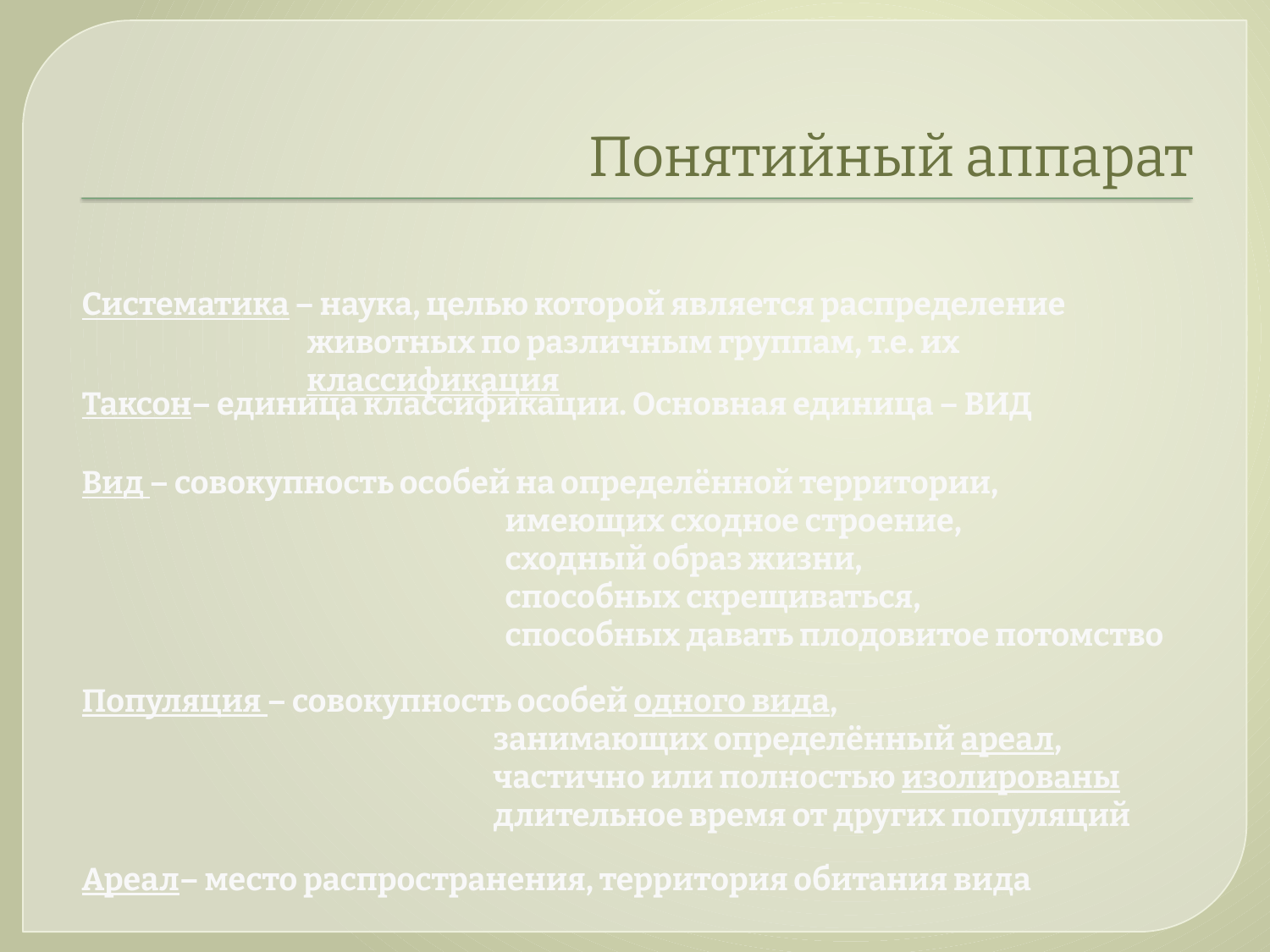

# Понятийный аппарат
Систематика – наука, целью которой является распределение животных по различным группам, т.е. их классификация
Таксон– единица классификации. Основная единица – ВИД
Вид – совокупность особей на определённой территории,
имеющих сходное строение,
сходный образ жизни,
способных скрещиваться,
способных давать плодовитое потомство
Популяция – совокупность особей одного вида,
занимающих определённый ареал,
частично или полностью изолированы длительное время от других популяций
Ареал– место распространения, территория обитания вида